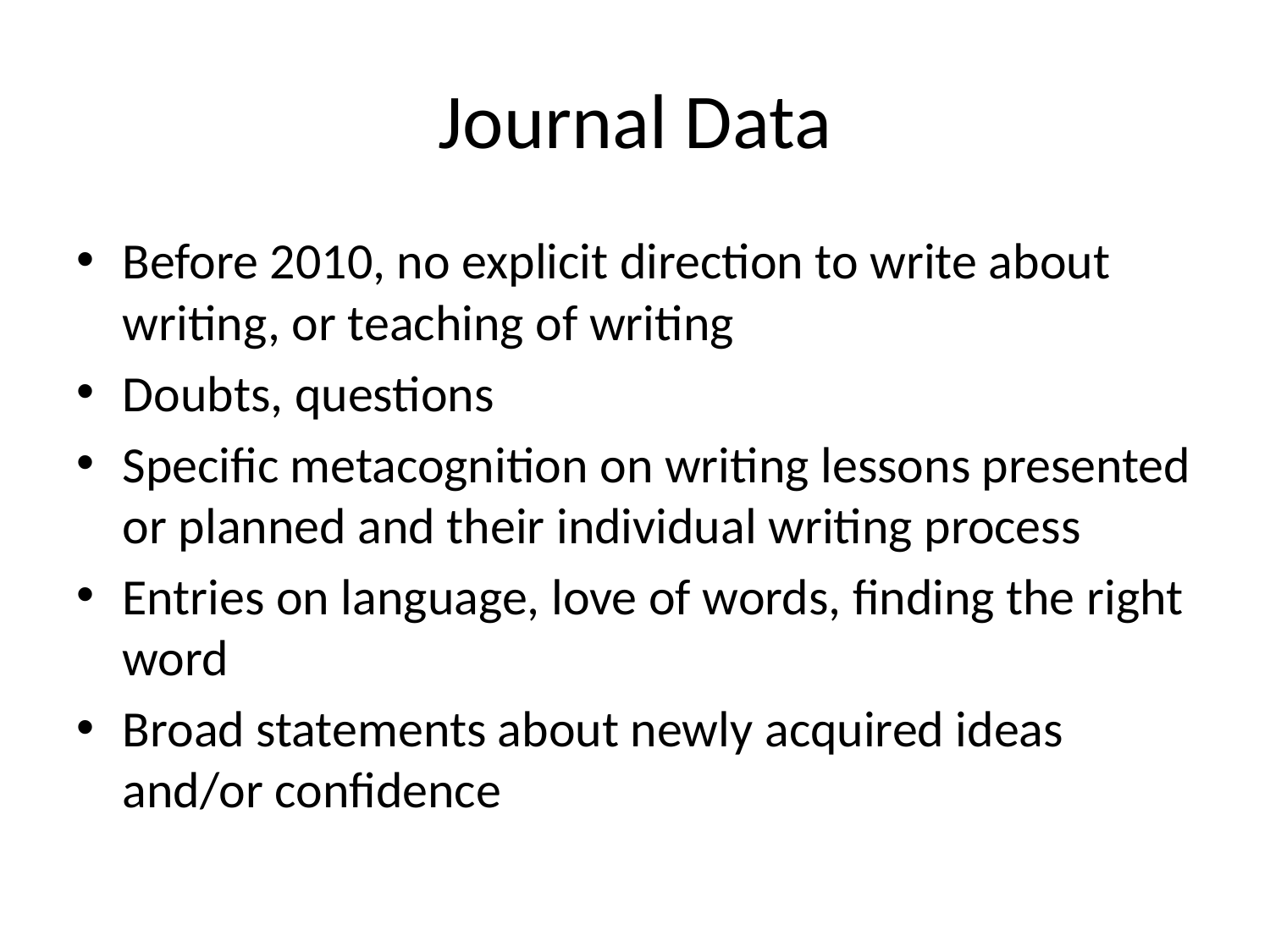

# Journal Data
Before 2010, no explicit direction to write about writing, or teaching of writing
Doubts, questions
Specific metacognition on writing lessons presented or planned and their individual writing process
Entries on language, love of words, finding the right word
Broad statements about newly acquired ideas and/or confidence